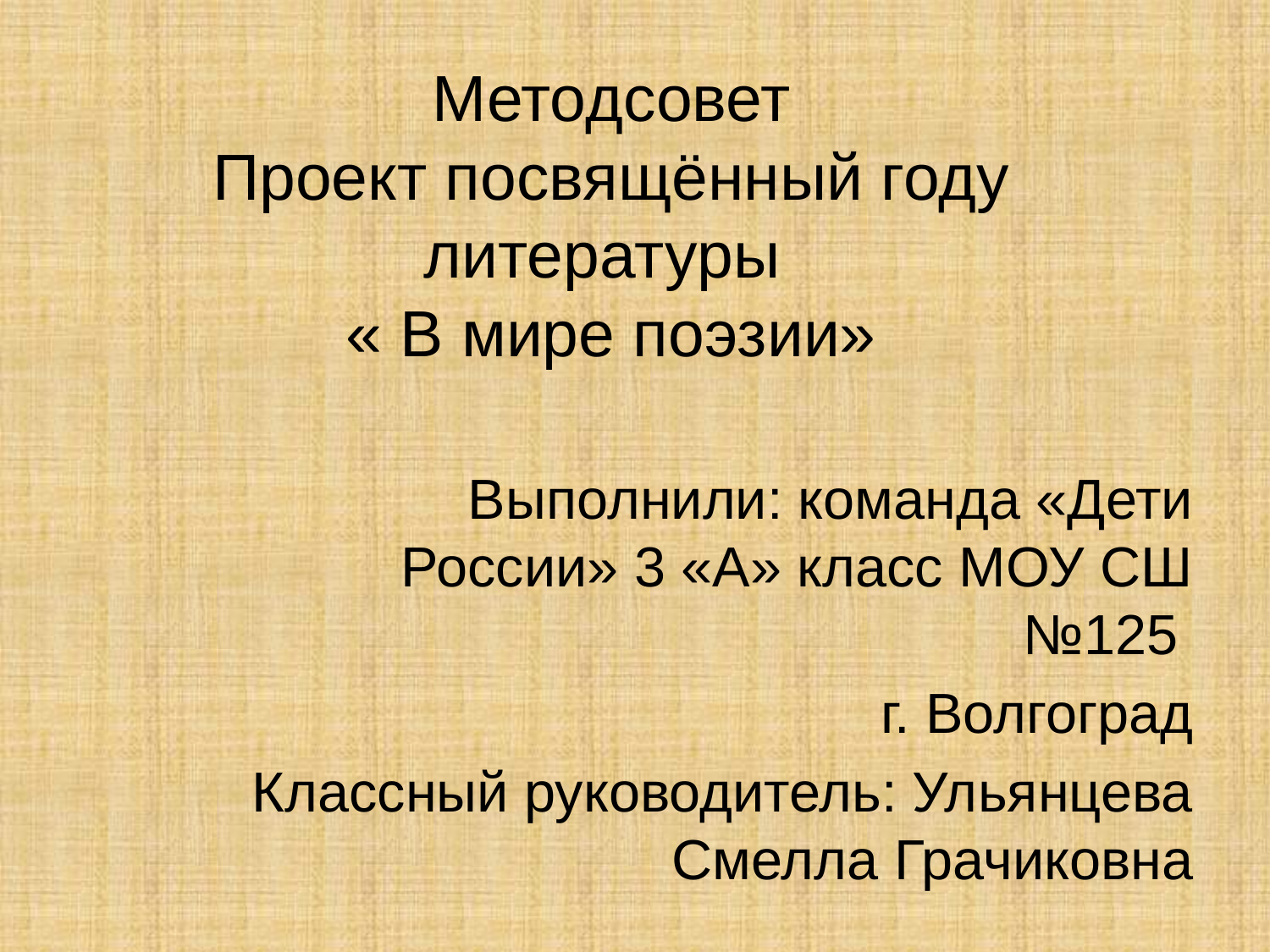

# Методсовет Проект посвящённый году литературы « В мире поэзии»
Выполнили: команда «Дети России» 3 «А» класс МОУ СШ №125
г. Волгоград
Классный руководитель: Ульянцева Смелла Грачиковна